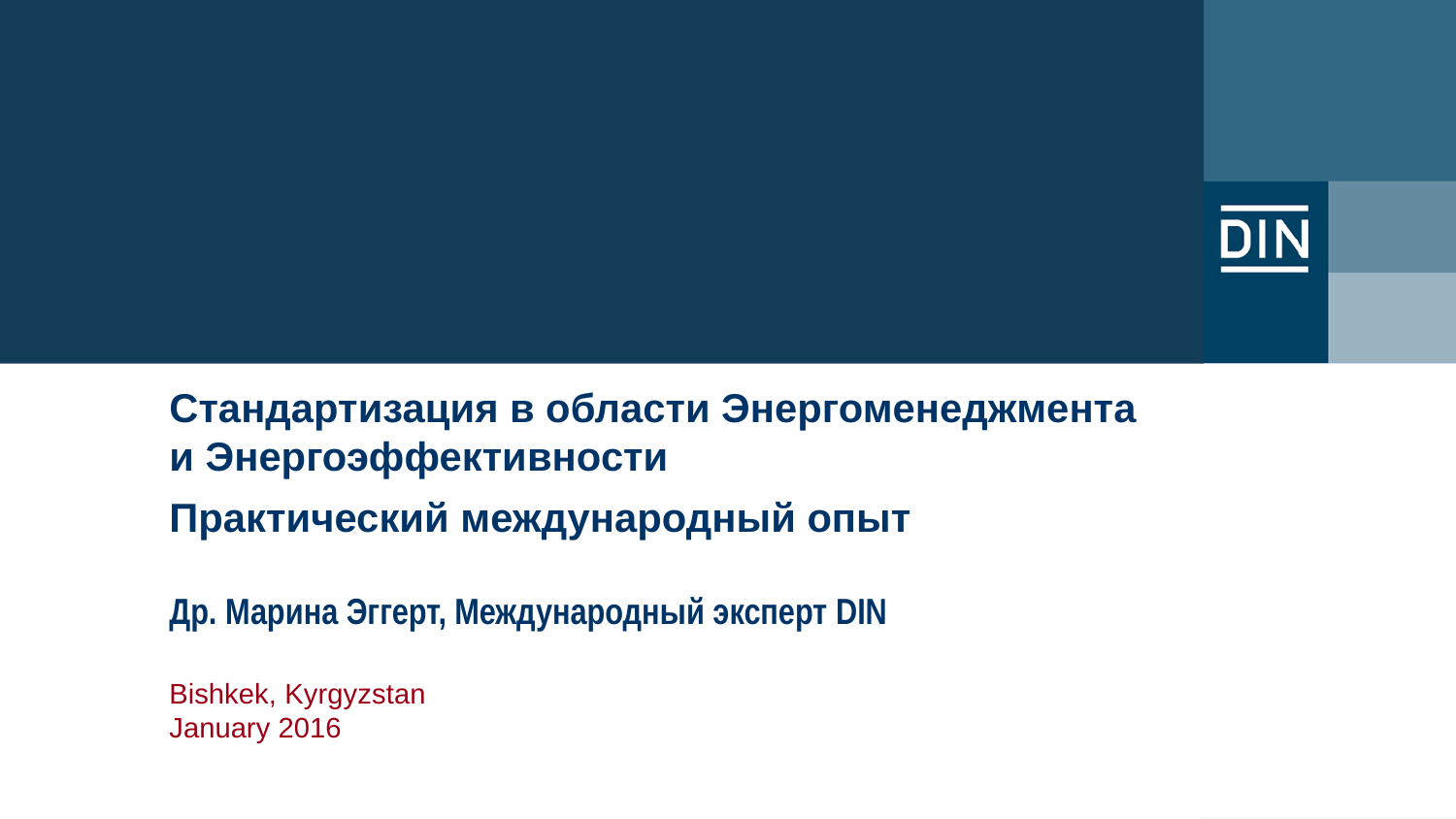

Стандартизация в области Энергоменеджмента и Энергоэффективности
Практический международный опыт
# Др. Марина Эггерт, Международный эксперт DIN Bishkek, Kyrgyzstan January 2016